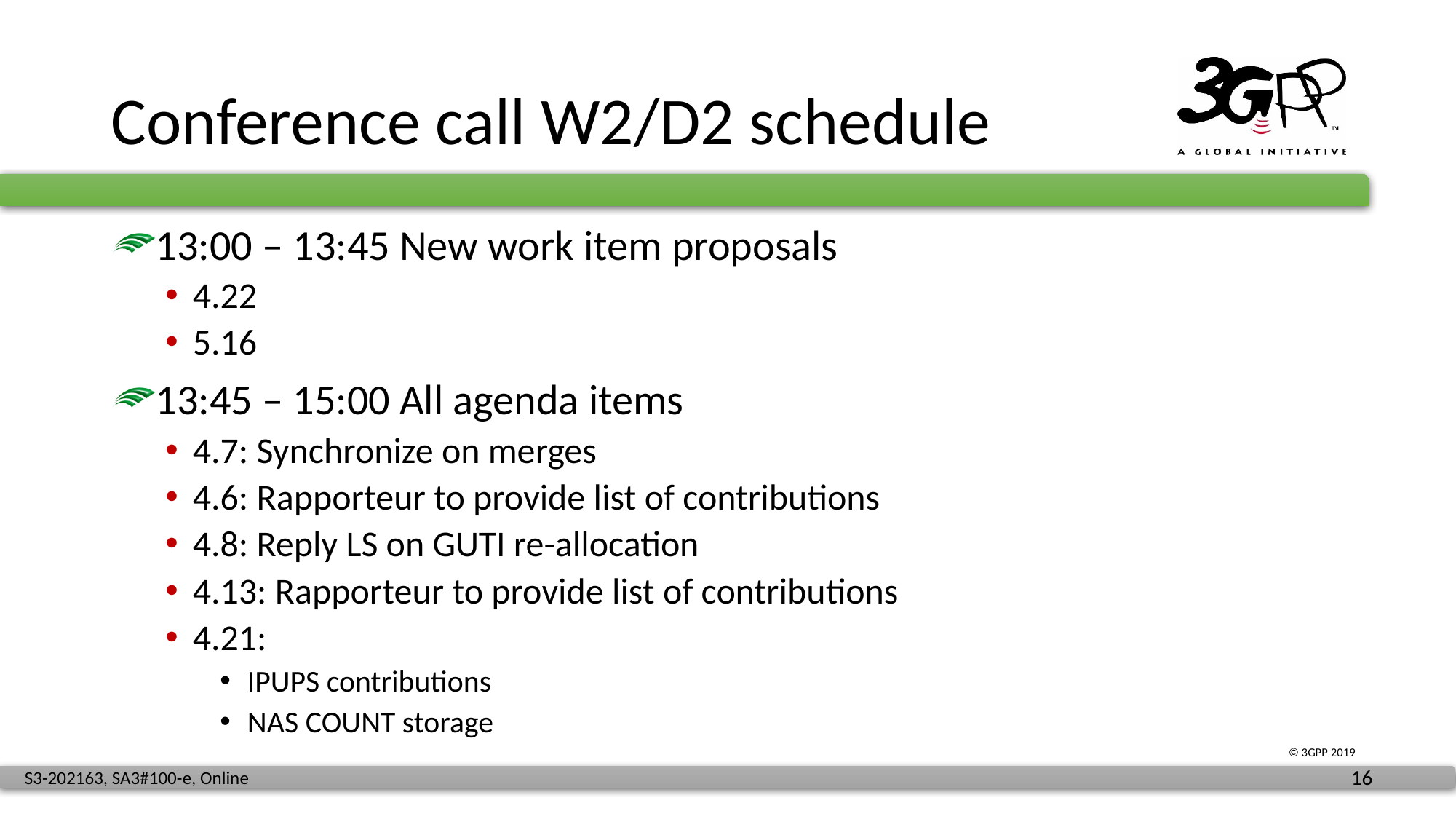

# Conference call W2/D2 schedule
13:00 – 13:45 New work item proposals
4.22
5.16
13:45 – 15:00 All agenda items
4.7: Synchronize on merges
4.6: Rapporteur to provide list of contributions
4.8: Reply LS on GUTI re-allocation
4.13: Rapporteur to provide list of contributions
4.21:
IPUPS contributions
NAS COUNT storage